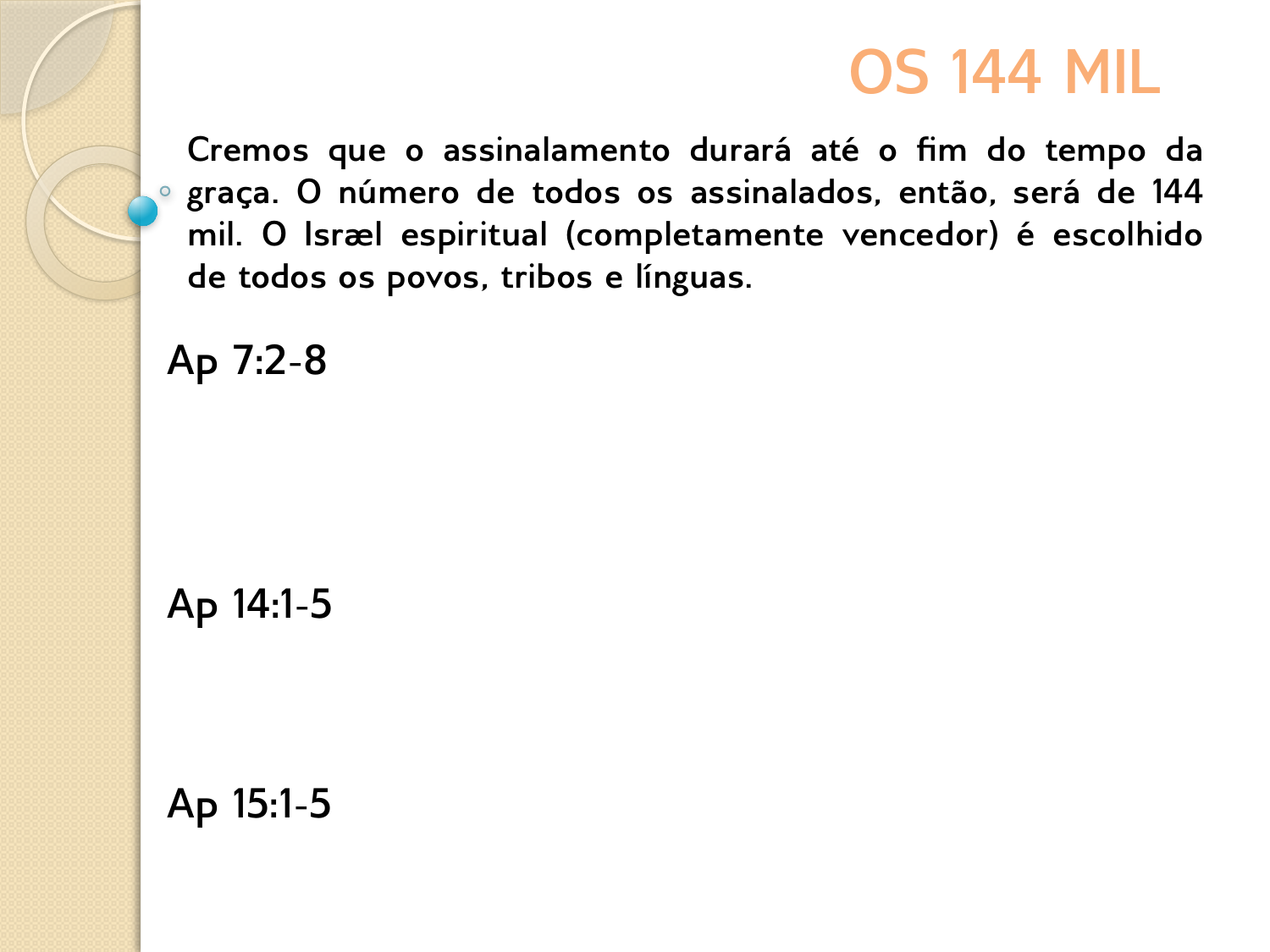

OS 144 MIL
Cremos que o assinalamento durará até o fim do tempo da graça. O número de todos os assinalados, então, será de 144 mil. O Israel espiritual (completamente vencedor) é escolhido de todos os povos, tribos e línguas.
Ap 7:2-8
Ap 14:1-5
Ap 15:1-5